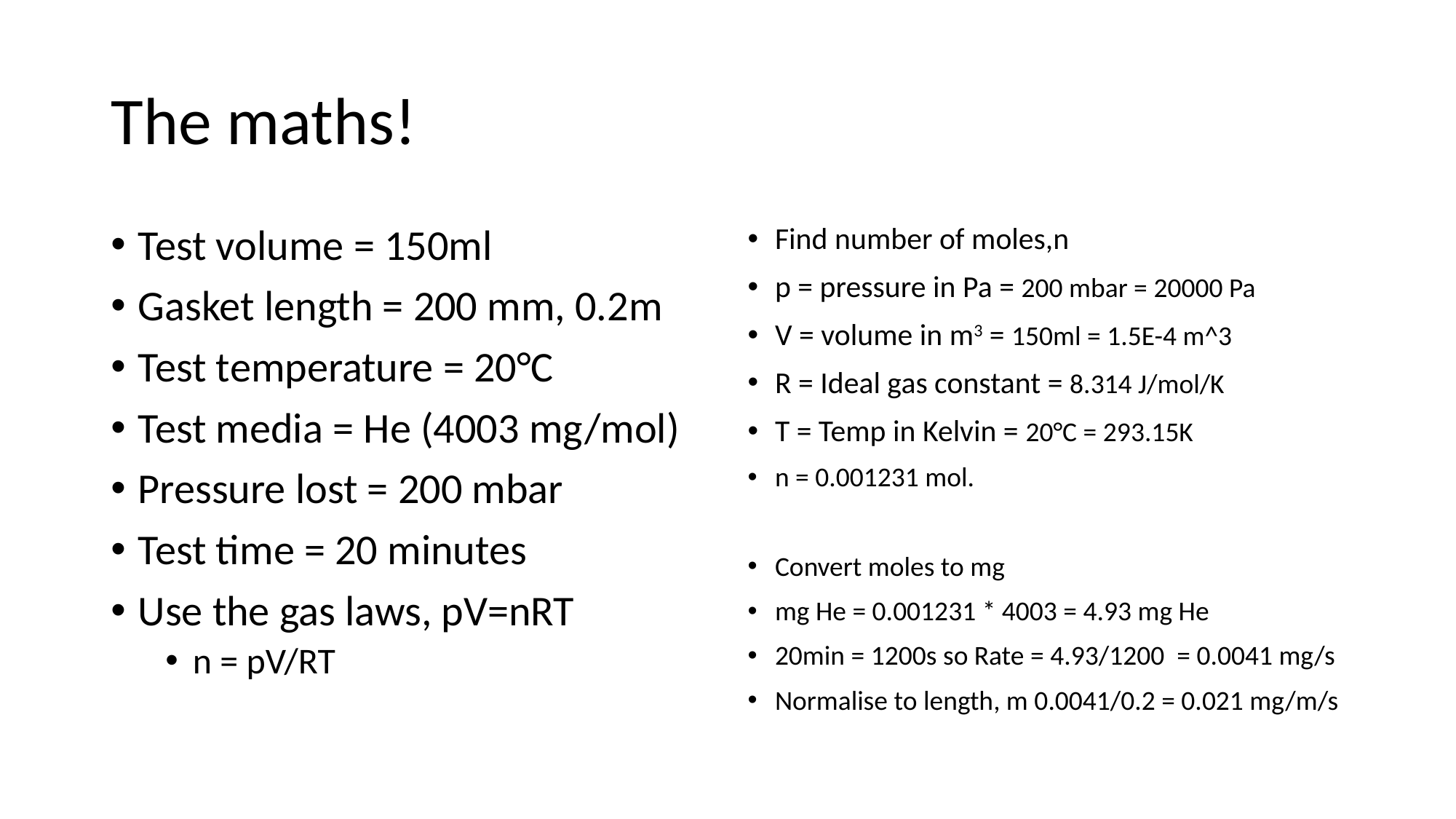

# The maths!
Test volume = 150ml
Gasket length = 200 mm, 0.2m
Test temperature = 20°C
Test media = He (4003 mg/mol)
Pressure lost = 200 mbar
Test time = 20 minutes
Use the gas laws, pV=nRT
n = pV/RT

Find number of moles,n
p = pressure in Pa = 200 mbar = 20000 Pa
V = volume in m3 = 150ml = 1.5E-4 m^3
R = Ideal gas constant = 8.314 J/mol/K
T = Temp in Kelvin = 20°C = 293.15K
n = 0.001231 mol.

Convert moles to mg
mg He = 0.001231 * 4003 = 4.93 mg He
20min = 1200s so Rate = 4.93/1200  = 0.0041 mg/s
Normalise to length, m 0.0041/0.2 = 0.021 mg/m/s